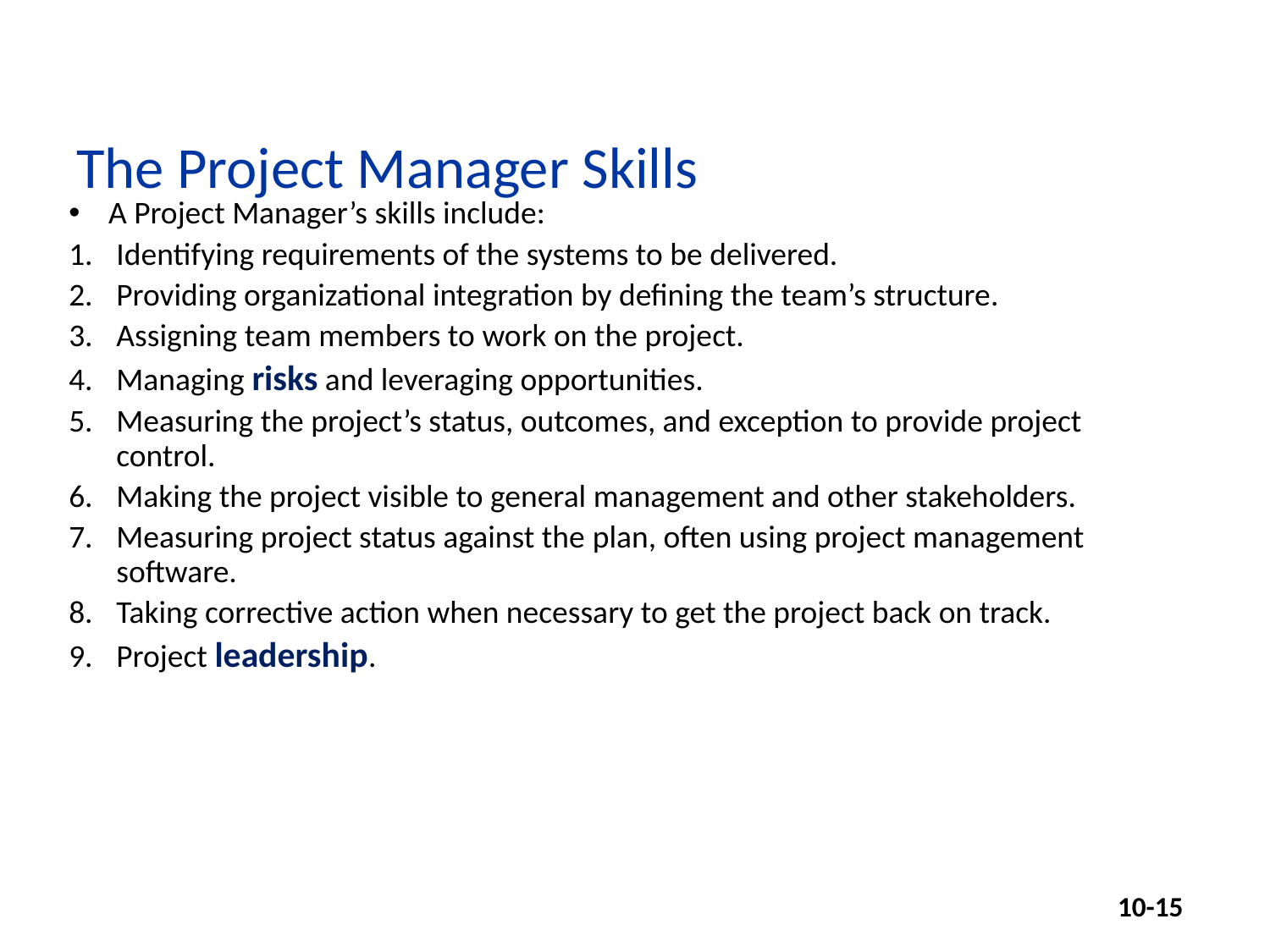

# The Project Manager Skills
A Project Manager’s skills include:
Identifying requirements of the systems to be delivered.
Providing organizational integration by defining the team’s structure.
Assigning team members to work on the project.
Managing risks and leveraging opportunities.
Measuring the project’s status, outcomes, and exception to provide project control.
Making the project visible to general management and other stakeholders.
Measuring project status against the plan, often using project management software.
Taking corrective action when necessary to get the project back on track.
Project leadership.